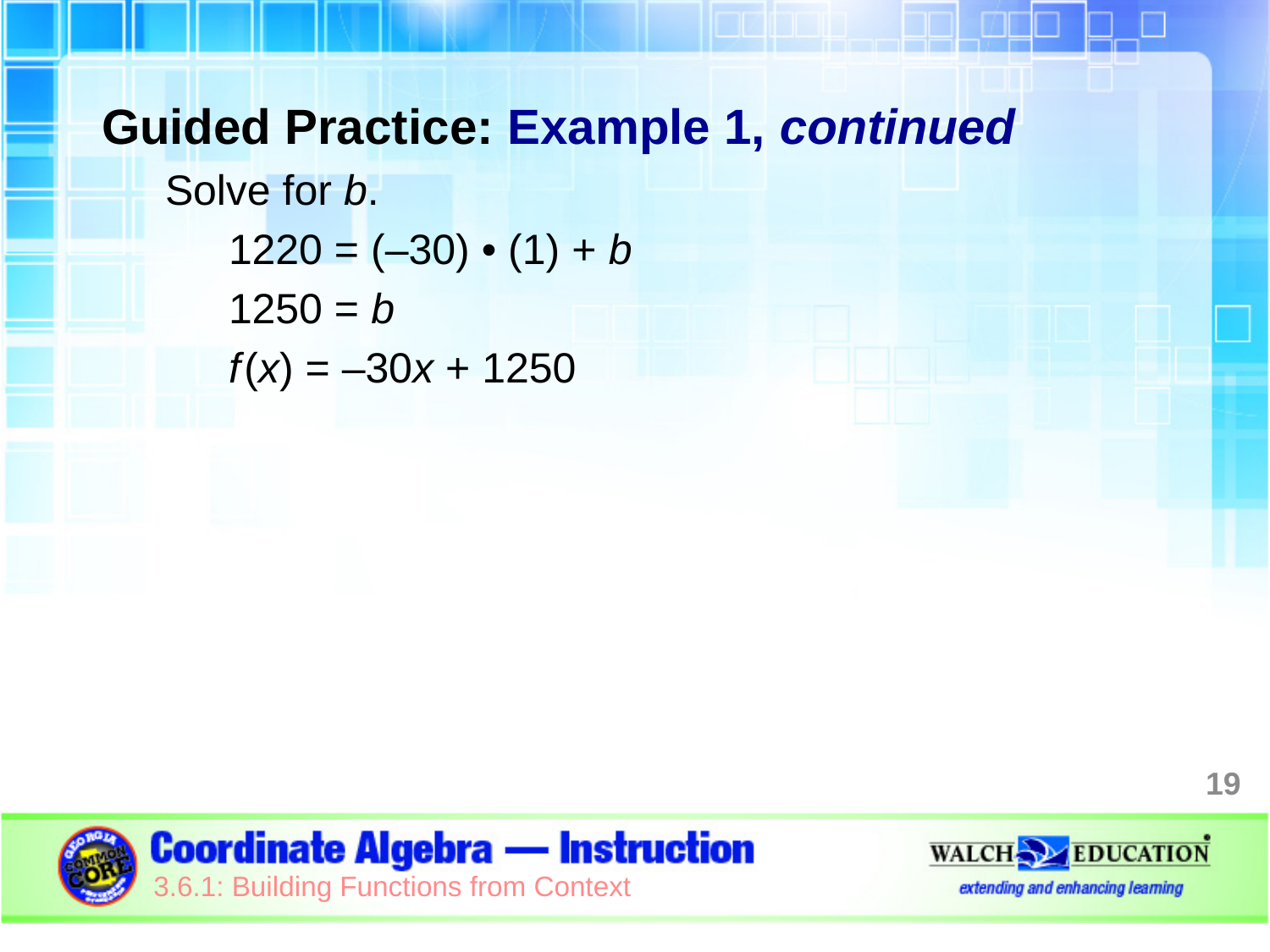

Guided Practice: Example 1, continued
Solve for b.
1220 = (–30) • (1) + b
1250 = b
f (x) = –30x + 1250

19
3.6.1: Building Functions from Context